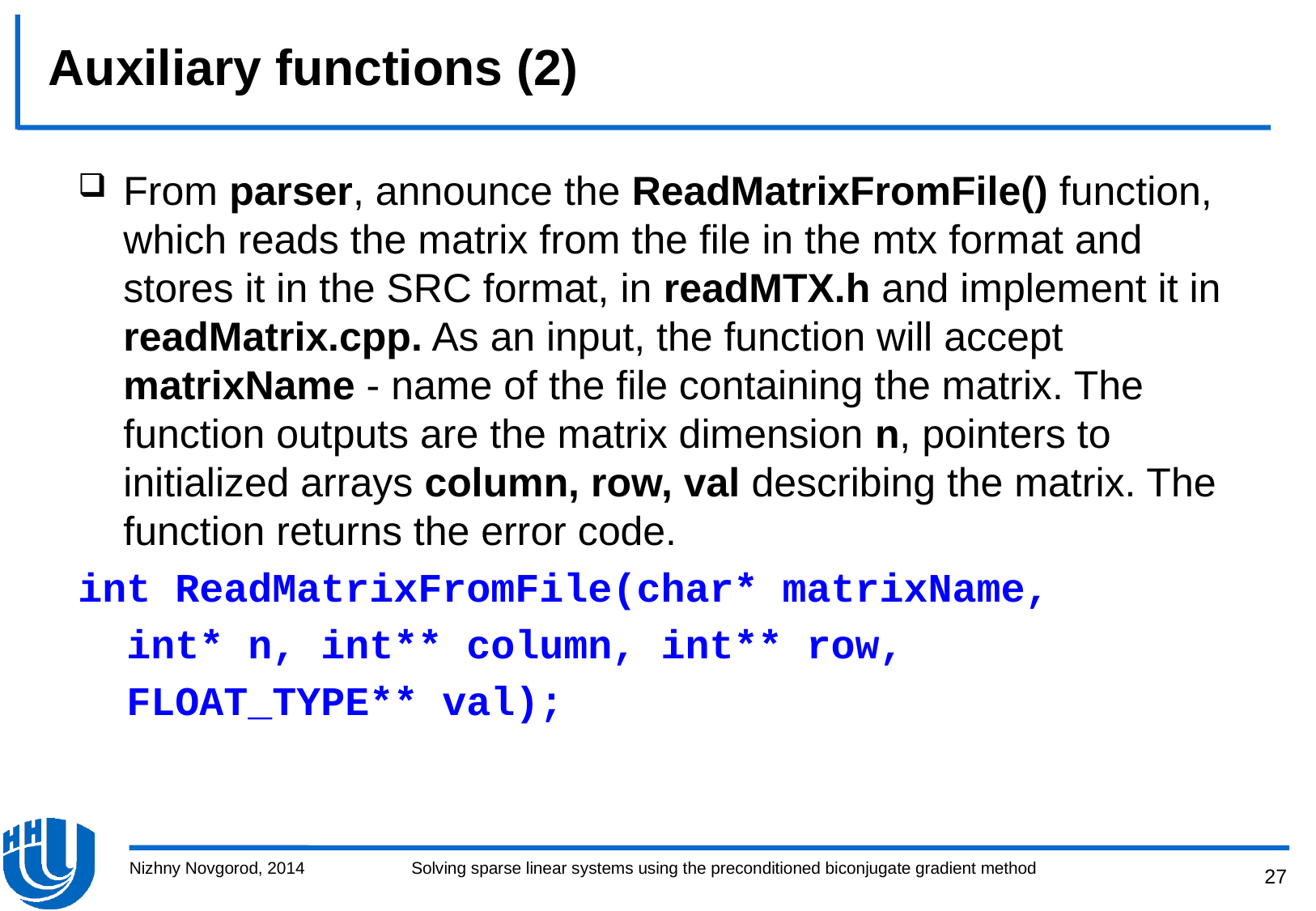

# Auxiliary functions (2)
From parser, announce the ReadMatrixFromFile() function, which reads the matrix from the file in the mtx format and stores it in the SRC format, in readMTX.h and implement it in readMatrix.сpp. As an input, the function will accept matrixName - name of the file containing the matrix. The function outputs are the matrix dimension n, pointers to initialized arrays column, row, val describing the matrix. The function returns the error code.
int ReadMatrixFromFile(char* matrixName,
  int* n, int** column, int** row,
  FLOAT_TYPE** val);

Nizhny Novgorod, 2014
Solving sparse linear systems using the preconditioned biconjugate gradient method